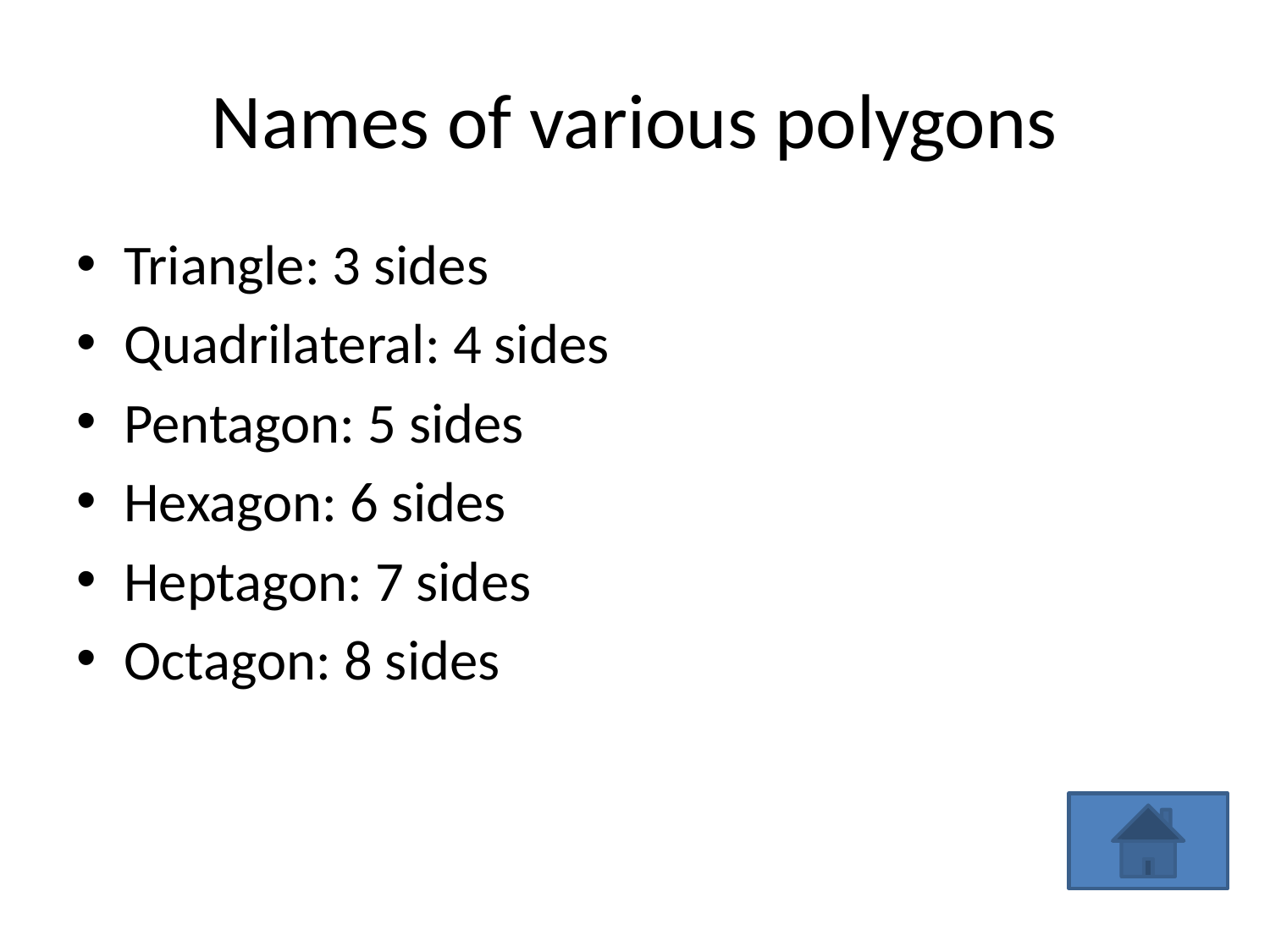

# Names of various polygons
Triangle: 3 sides
Quadrilateral: 4 sides
Pentagon: 5 sides
Hexagon: 6 sides
Heptagon: 7 sides
Octagon: 8 sides